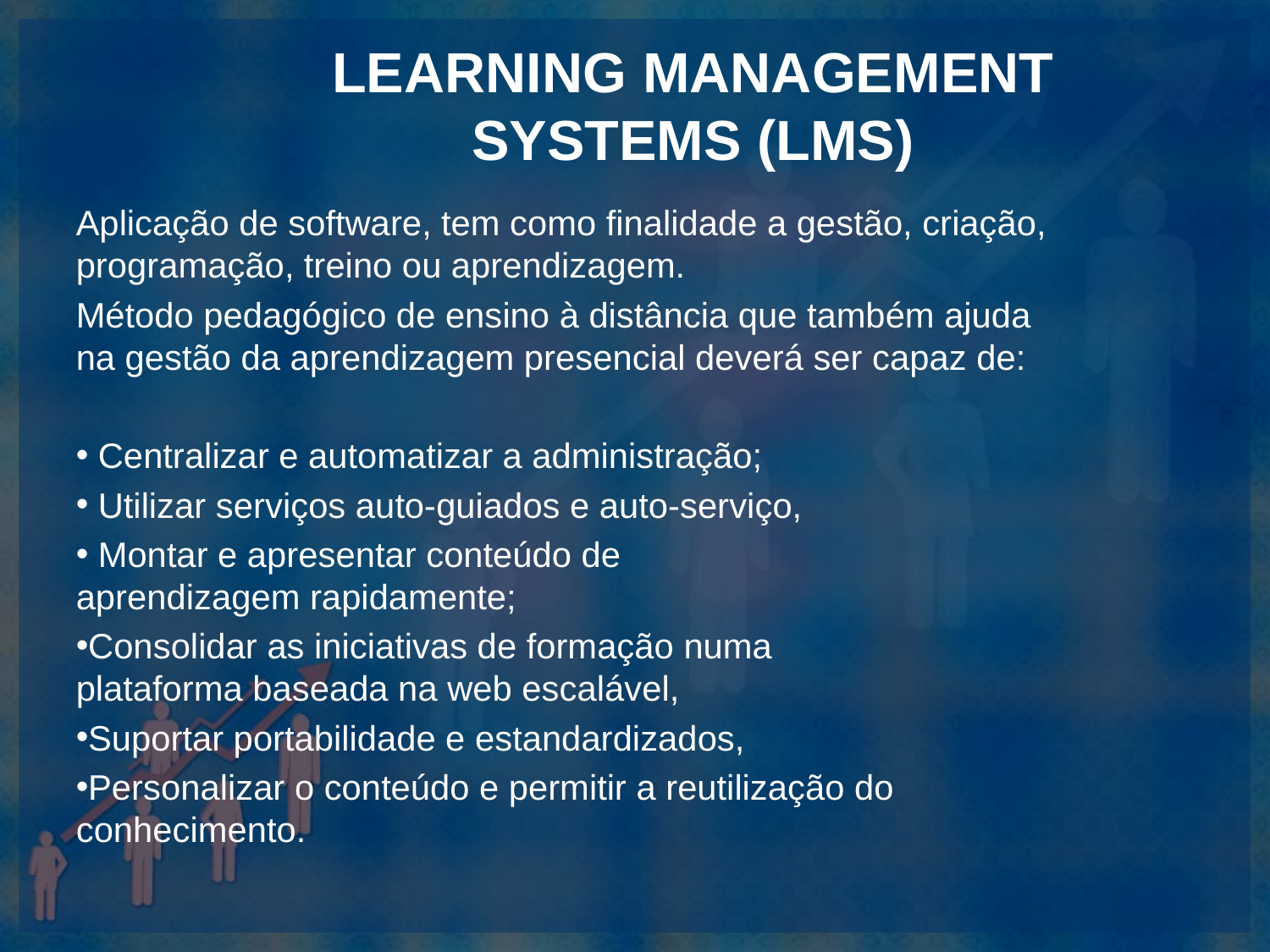

# LEARNING MANAGEMENT SYSTEMS (LMS)
Aplicação de software, tem como finalidade a gestão, criação, programação, treino ou aprendizagem.
Método pedagógico de ensino à distância que também ajuda na gestão da aprendizagem presencial deverá ser capaz de:

 Centralizar e automatizar a administração;
 Utilizar serviços auto-guiados e auto-serviço,
 Montar e apresentar conteúdo de aprendizagem rapidamente;
Consolidar as iniciativas de formação numa plataforma baseada na web escalável,
Suportar portabilidade e estandardizados,
Personalizar o conteúdo e permitir a reutilização do conhecimento.